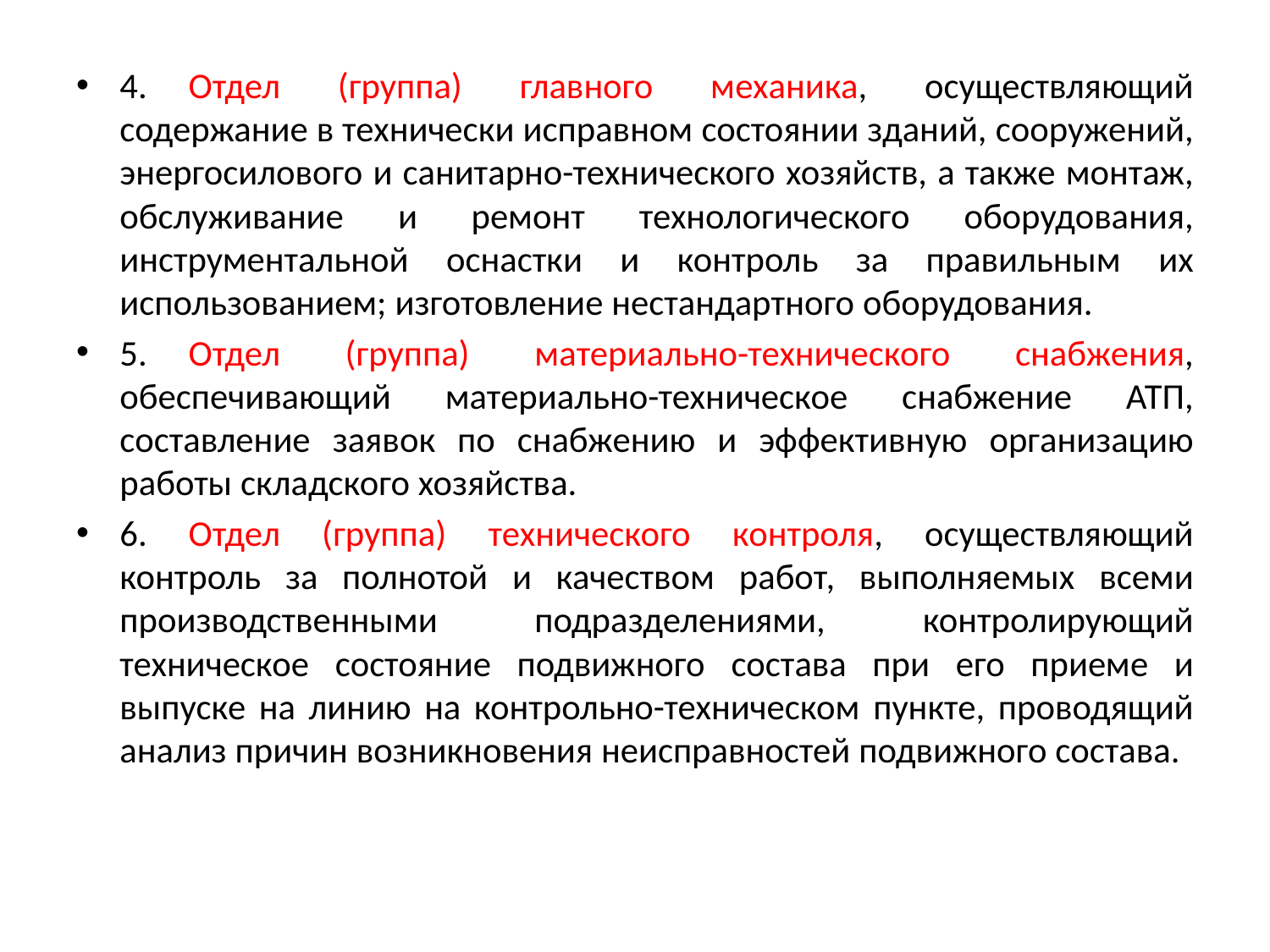

4.     Отдел (группа) главного механика, осуществляющий содержание в технически исправном состоянии зданий, сооружений, энергосилового и санитарно-технического хозяйств, а также монтаж, обслуживание и ремонт технологического оборудования, инструментальной оснастки и контроль за правильным их использованием; изготовление нестандартного оборудования.
5.     Отдел (группа) материально-технического снабжения, обеспечивающий материально-техническое снабжение АТП, составление заявок по снабжению и эффективную организацию работы складского хозяйства.
6.     Отдел (группа) технического контроля, осуществляющий контроль за полнотой и качеством работ, выполняемых всеми производственными подразделениями, контролирующий техническое состояние подвижного состава при его приеме и выпуске на линию на контрольно-техническом пункте, проводящий анализ причин возникновения неисправностей подвижного состава.